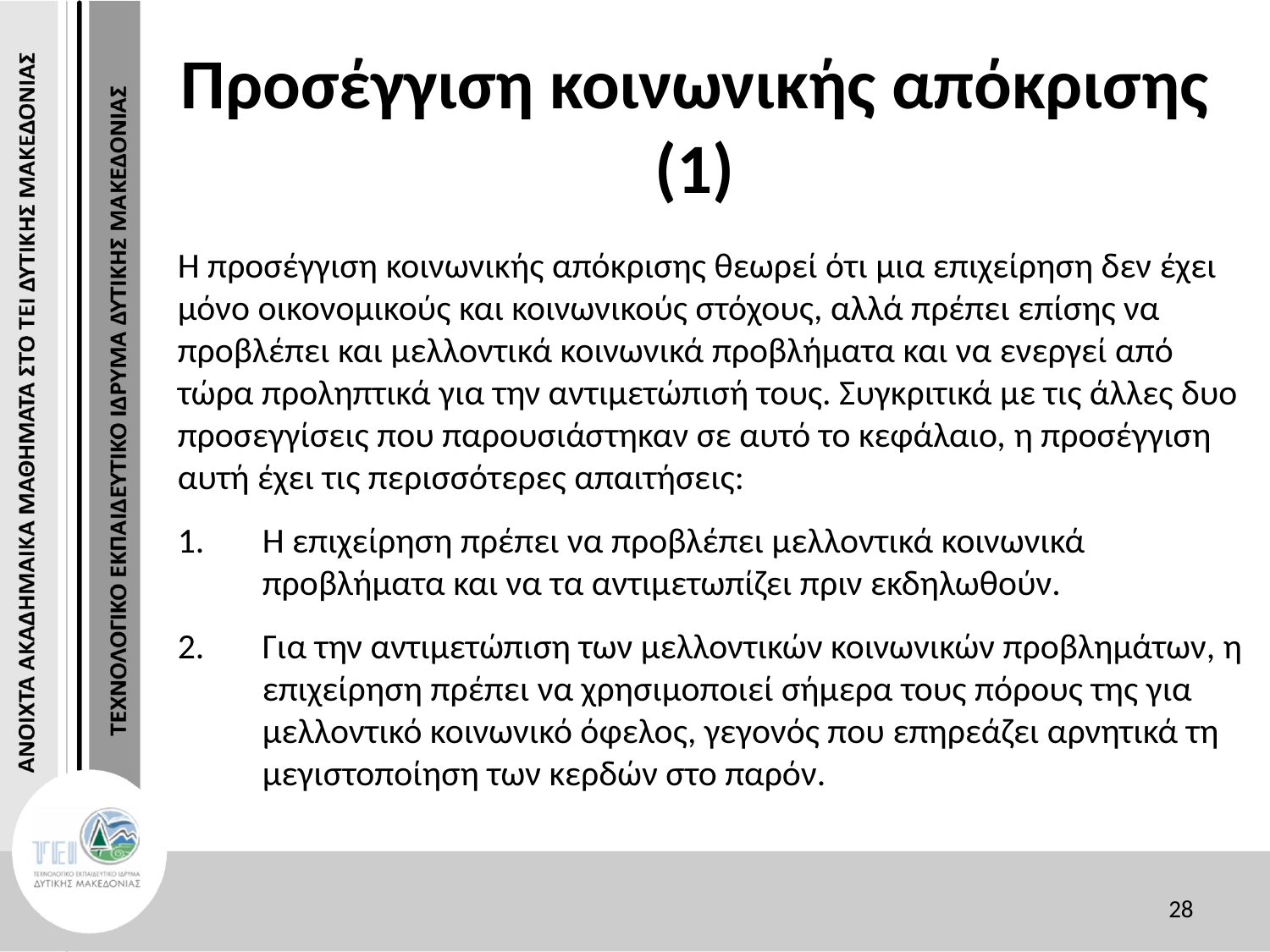

# Προσέγγιση κοινωνικής απόκρισης (1)
Η προσέγγιση κοινωνικής απόκρισης θεωρεί ότι μια επιχείρηση δεν έχει μόνο οικονομικούς και κοινωνικούς στόχους, αλλά πρέπει επίσης να προβλέπει και μελλοντικά κοινωνικά προβλήματα και να ενεργεί από τώρα προληπτικά για την αντιμετώπισή τους. Συγκριτικά με τις άλλες δυο προσεγγίσεις που παρουσιάστηκαν σε αυτό το κεφάλαιο, η προσέγγιση αυτή έχει τις περισσότερες απαιτήσεις:
Η επιχείρηση πρέπει να προβλέπει μελλοντικά κοινωνικά προβλήματα και να τα αντιμετωπίζει πριν εκδηλωθούν.
Για την αντιμετώπιση των μελλοντικών κοινωνικών προβλημάτων, η επιχείρηση πρέπει να χρησιμοποιεί σήμερα τους πόρους της για μελλοντικό κοινωνικό όφελος, γεγονός που επηρεάζει αρνητικά τη μεγιστοποίηση των κερδών στο παρόν.
28